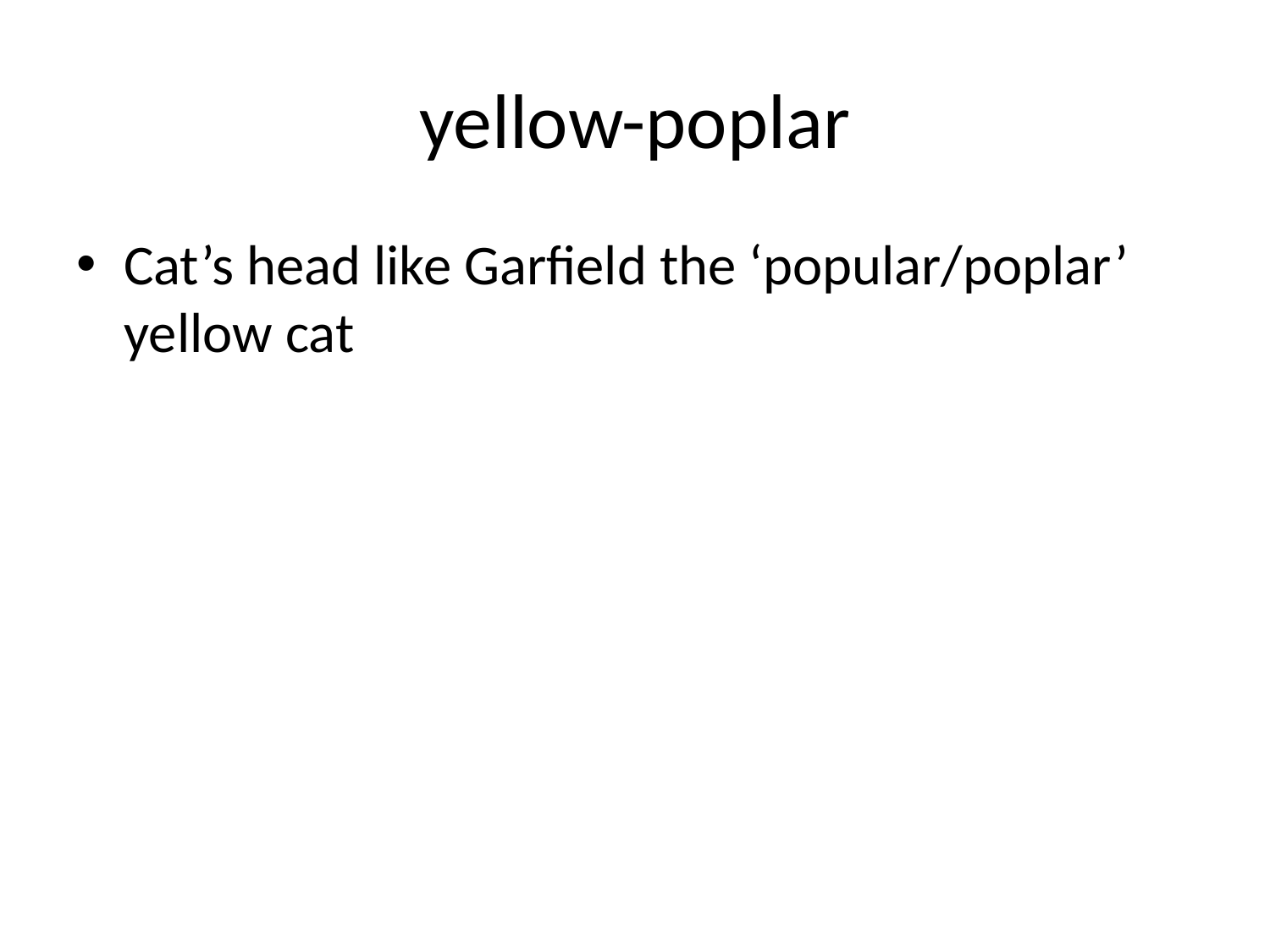

# yellow-poplar
Cat’s head like Garfield the ‘popular/poplar’ yellow cat